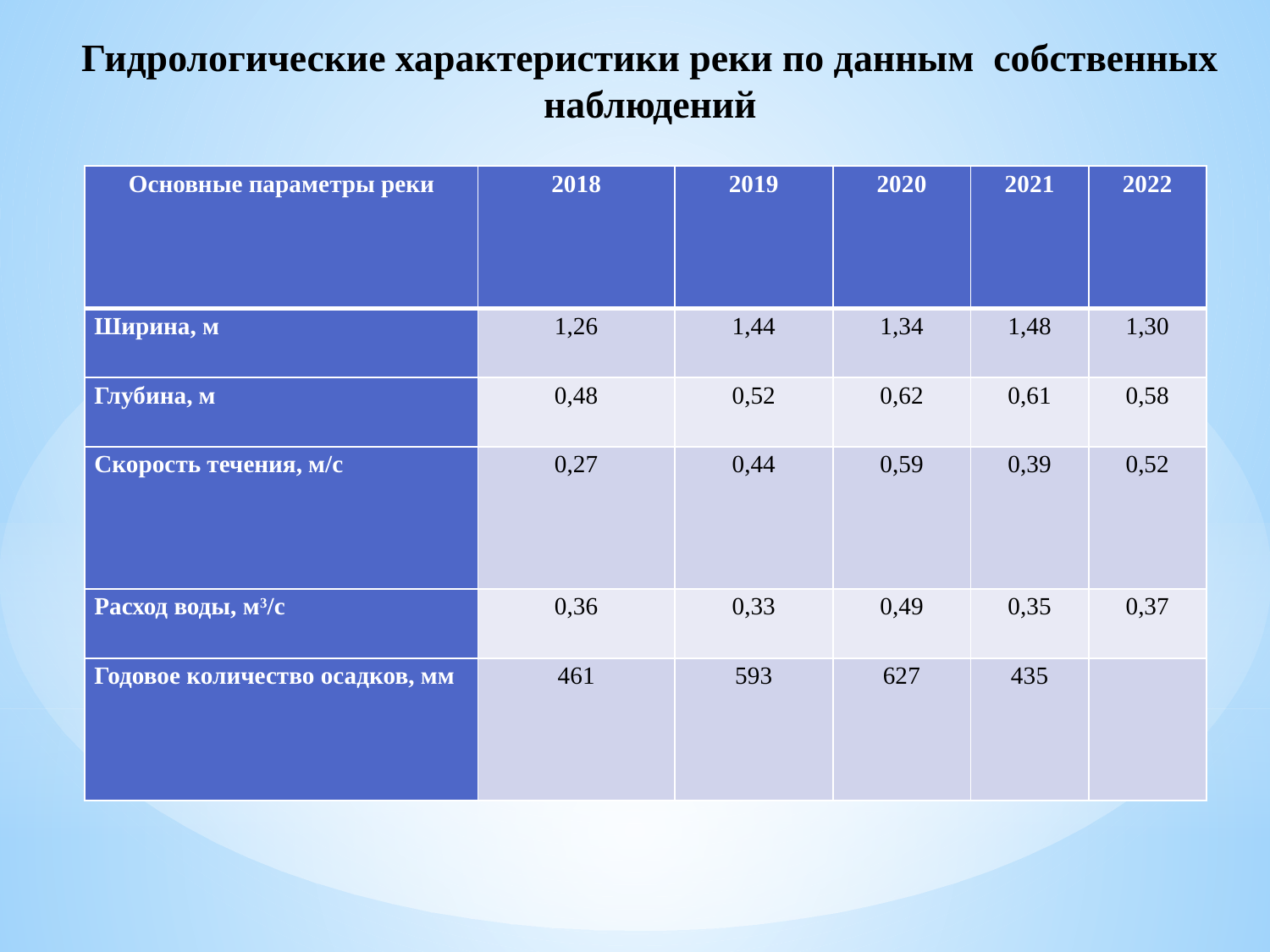

# Гидрологические характеристики реки по данным  собственных наблюдений
| Основные параметры реки | 2018 | 2019 | 2020 | 2021 | 2022 |
| --- | --- | --- | --- | --- | --- |
| Ширина, м | 1,26 | 1,44 | 1,34 | 1,48 | 1,30 |
| Глубина, м | 0,48 | 0,52 | 0,62 | 0,61 | 0,58 |
| Скорость течения, м/с | 0,27 | 0,44 | 0,59 | 0,39 | 0,52 |
| Расход воды, м3/с | 0,36 | 0,33 | 0,49 | 0,35 | 0,37 |
| Годовое количество осадков, мм | 461 | 593 | 627 | 435 |  |